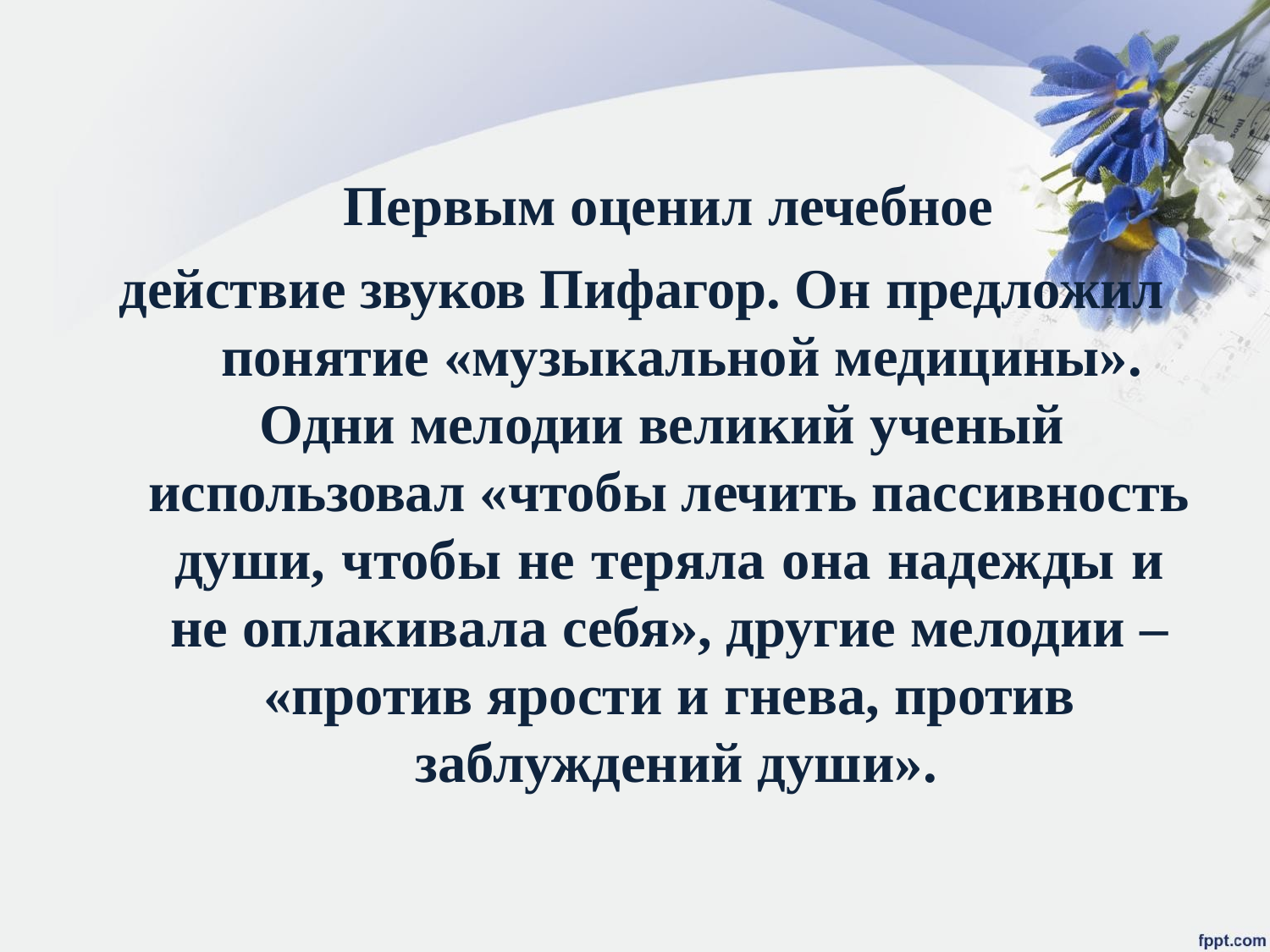

Первым оценил лечебное
действие звуков Пифагор. Он предложил  понятие «музыкальной медицины».
Одни мелодии великий ученый  использовал «чтобы лечить пассивность  души, чтобы не теряла она надежды и  не оплакивала себя», другие мелодии –
«против ярости и гнева, против  заблуждений души».